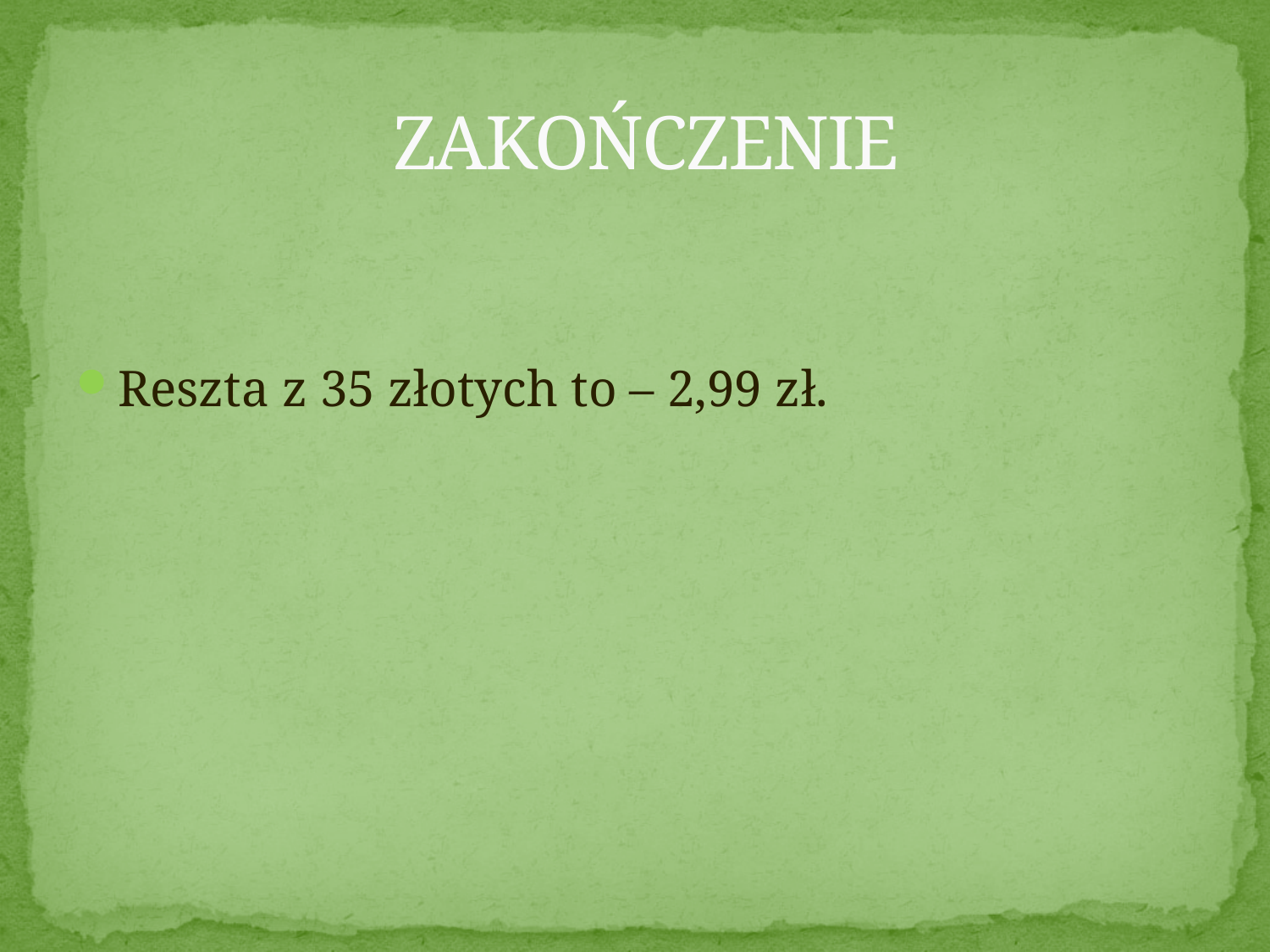

# ZAKOŃCZENIE

Reszta z 35 złotych to – 2,99 zł.